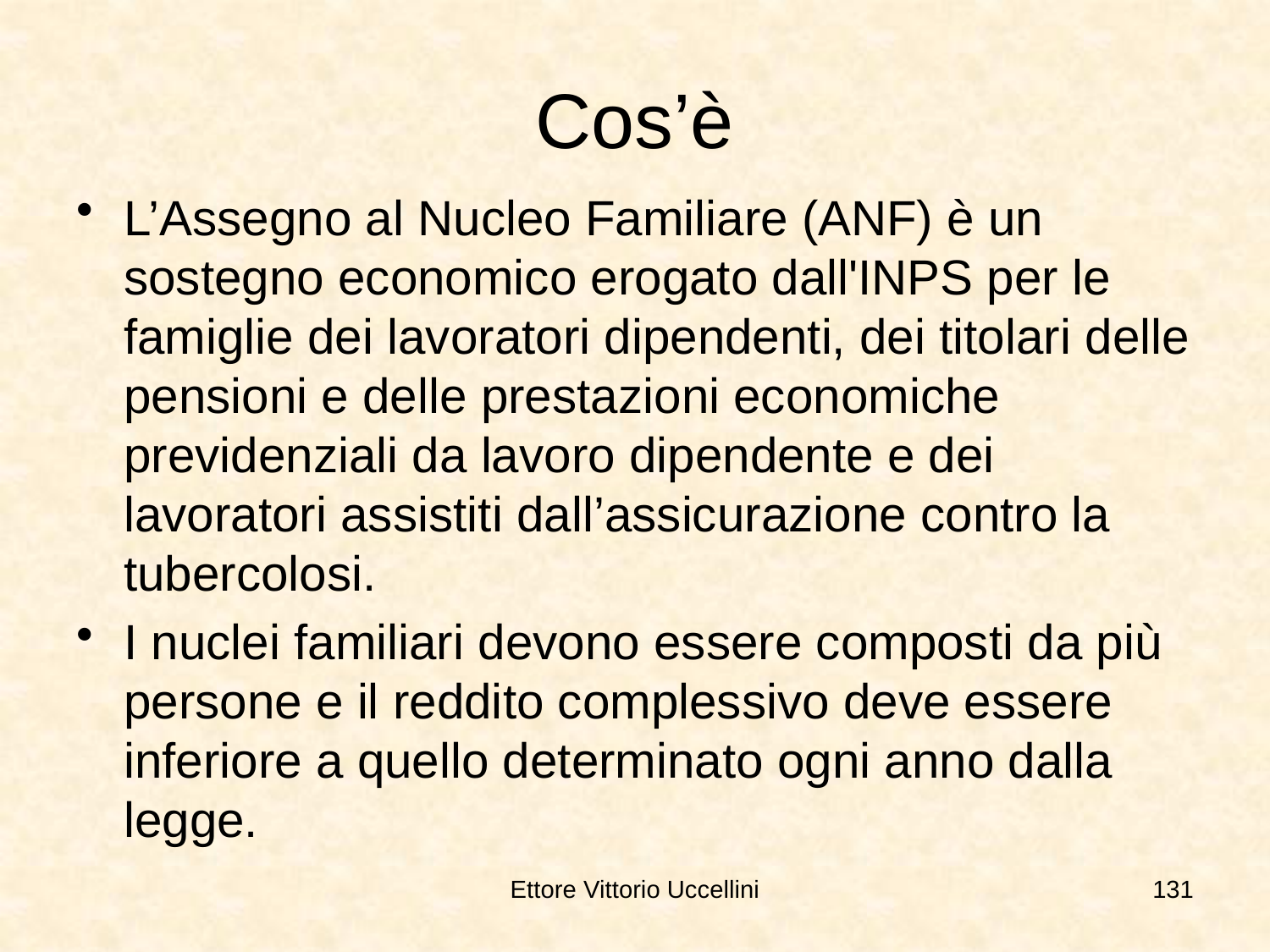

# Cos’è
L’Assegno al Nucleo Familiare (ANF) è un sostegno economico erogato dall'INPS per le famiglie dei lavoratori dipendenti, dei titolari delle pensioni e delle prestazioni economiche previdenziali da lavoro dipendente e dei lavoratori assistiti dall’assicurazione contro la tubercolosi.
I nuclei familiari devono essere composti da più persone e il reddito complessivo deve essere inferiore a quello determinato ogni anno dalla legge.

Ettore Vittorio Uccellini
131